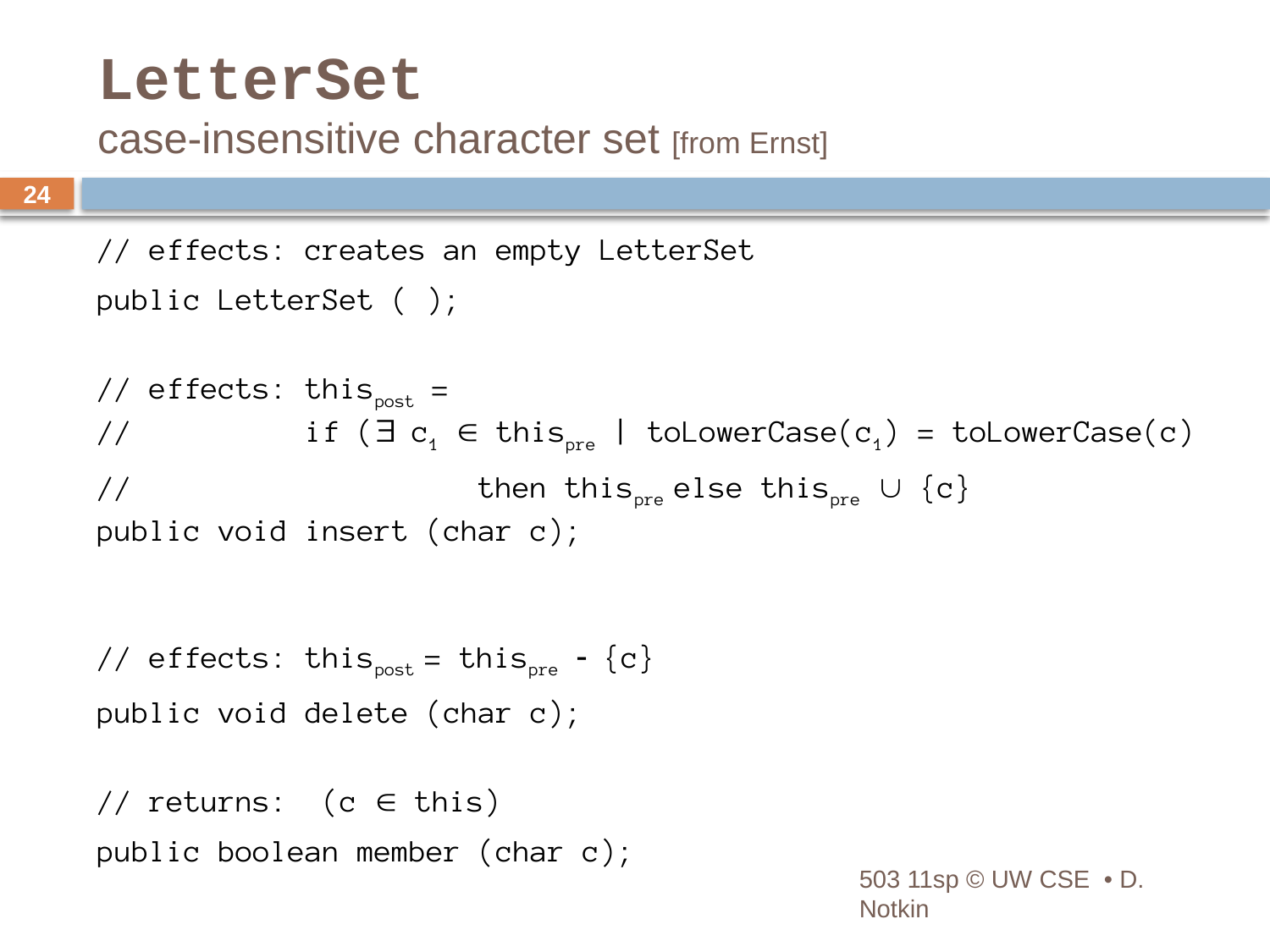

# LetterSet case-insensitive character set [from Ernst]
24
// effects: creates an empty LetterSet
public LetterSet ( );
// effects: thispost =
//          if (∃ c1 ∈ thispre | toLowerCase(c1) = toLowerCase(c)
//           		then thispre else thispre ∪ {c}
public void insert (char c);
// effects: thispost = thispre − {c}
public void delete (char c);
// returns:  (c ∈ this)
public boolean member (char c);
503 11sp © UW CSE  • D. Notkin